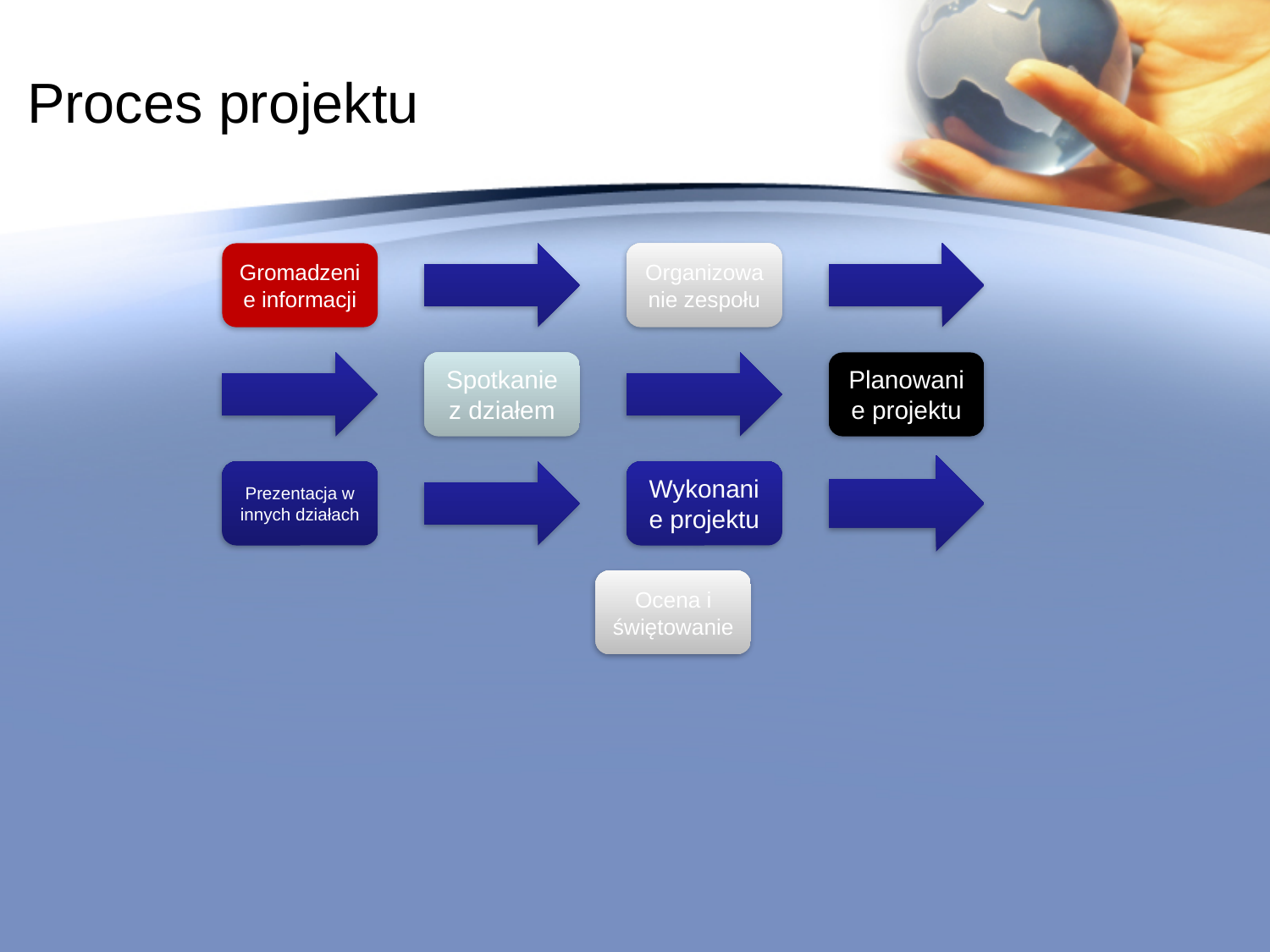

# Proces projektu
Gromadzenie informacji
Organizowanie zespołu
Planowanie projektu
Spotkanie z działem
Prezentacja w innych działach
Wykonanie projektu
Ocena i świętowanie